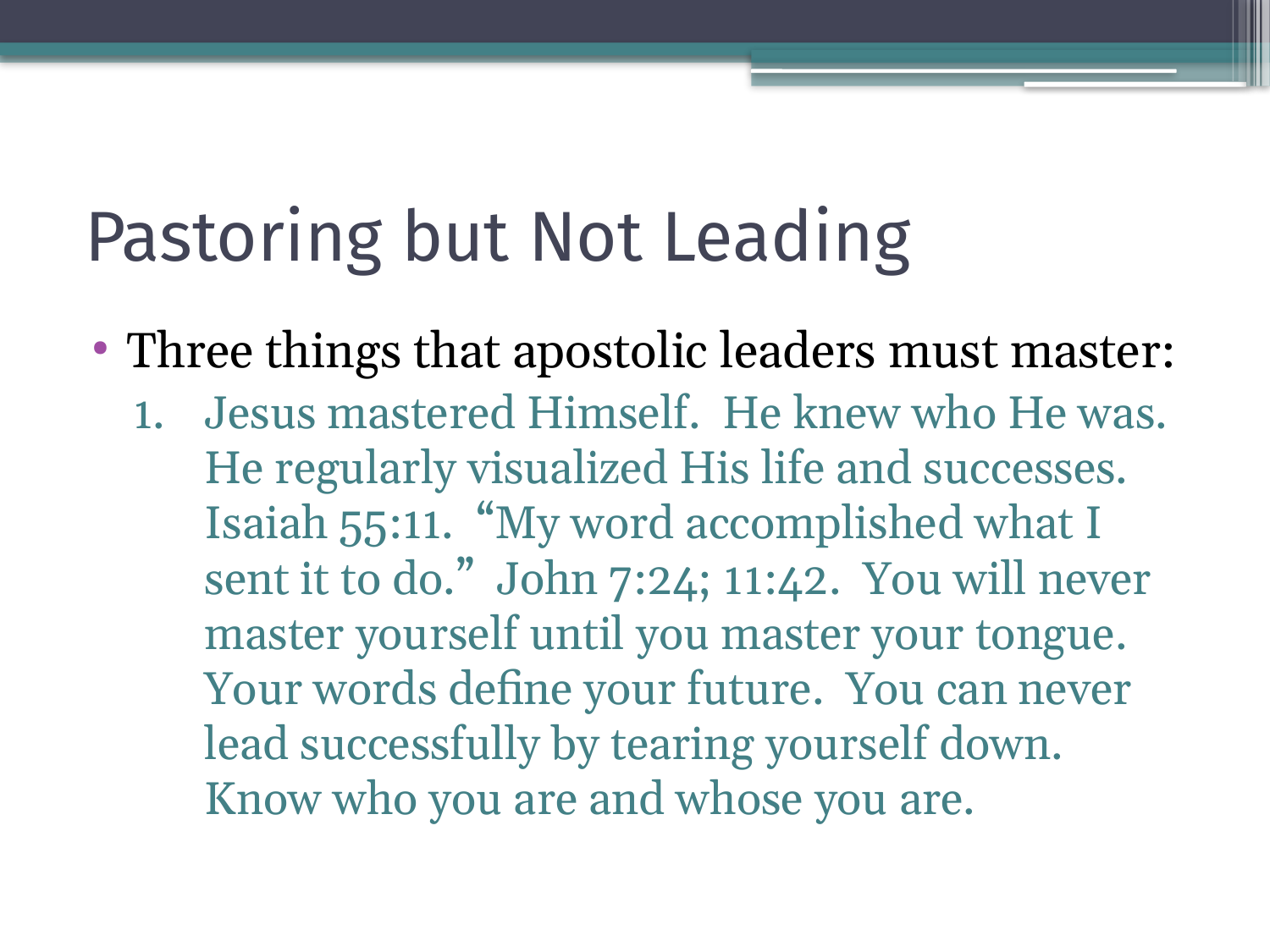

# Pastoring but Not Leading
Three things that apostolic leaders must master:
Jesus mastered Himself.  He knew who He was. He regularly visualized His life and successes.  Isaiah 55:11.  “My word accomplished what I sent it to do.”  John 7:24; 11:42.  You will never master yourself until you master your tongue.  Your words define your future.  You can never lead successfully by tearing yourself down.  Know who you are and whose you are.